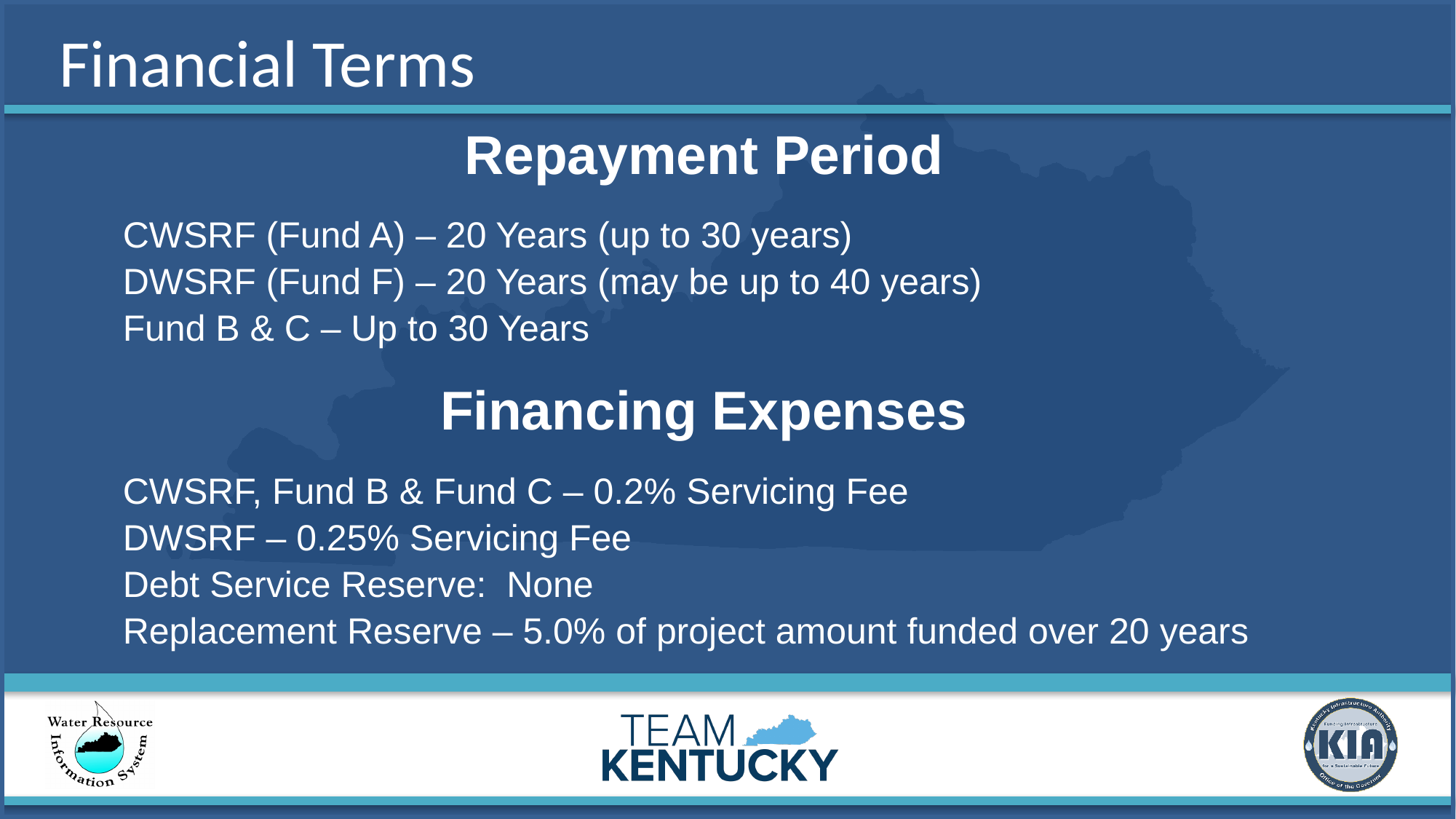

# Financial Terms
Repayment Period

CWSRF (Fund A) – 20 Years (up to 30 years)
DWSRF (Fund F) – 20 Years (may be up to 40 years)
Fund B & C – Up to 30 Years

Financing Expenses

CWSRF, Fund B & Fund C – 0.2% Servicing Fee
DWSRF – 0.25% Servicing Fee
Debt Service Reserve:  None
Replacement Reserve – 5.0% of project amount funded over 20 years